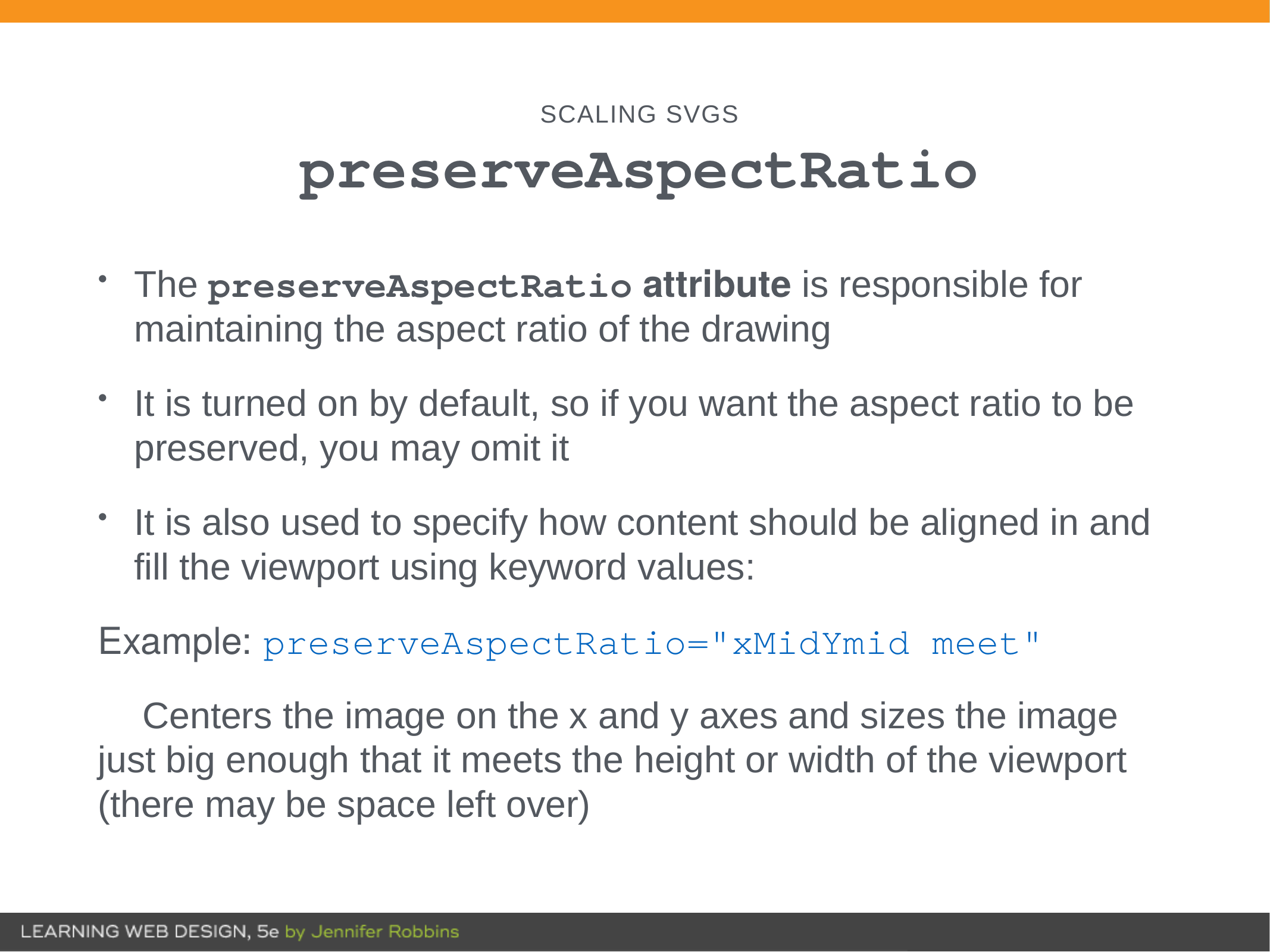

# SCALING SVGS
preserveAspectRatio
The preserveAspectRatio attribute is responsible for maintaining the aspect ratio of the drawing
It is turned on by default, so if you want the aspect ratio to be preserved, you may omit it
It is also used to specify how content should be aligned in and fill the viewport using keyword values:
Example: preserveAspectRatio="xMidYmid meet"
Centers the image on the x and y axes and sizes the image just big enough that it meets the height or width of the viewport (there may be space left over)